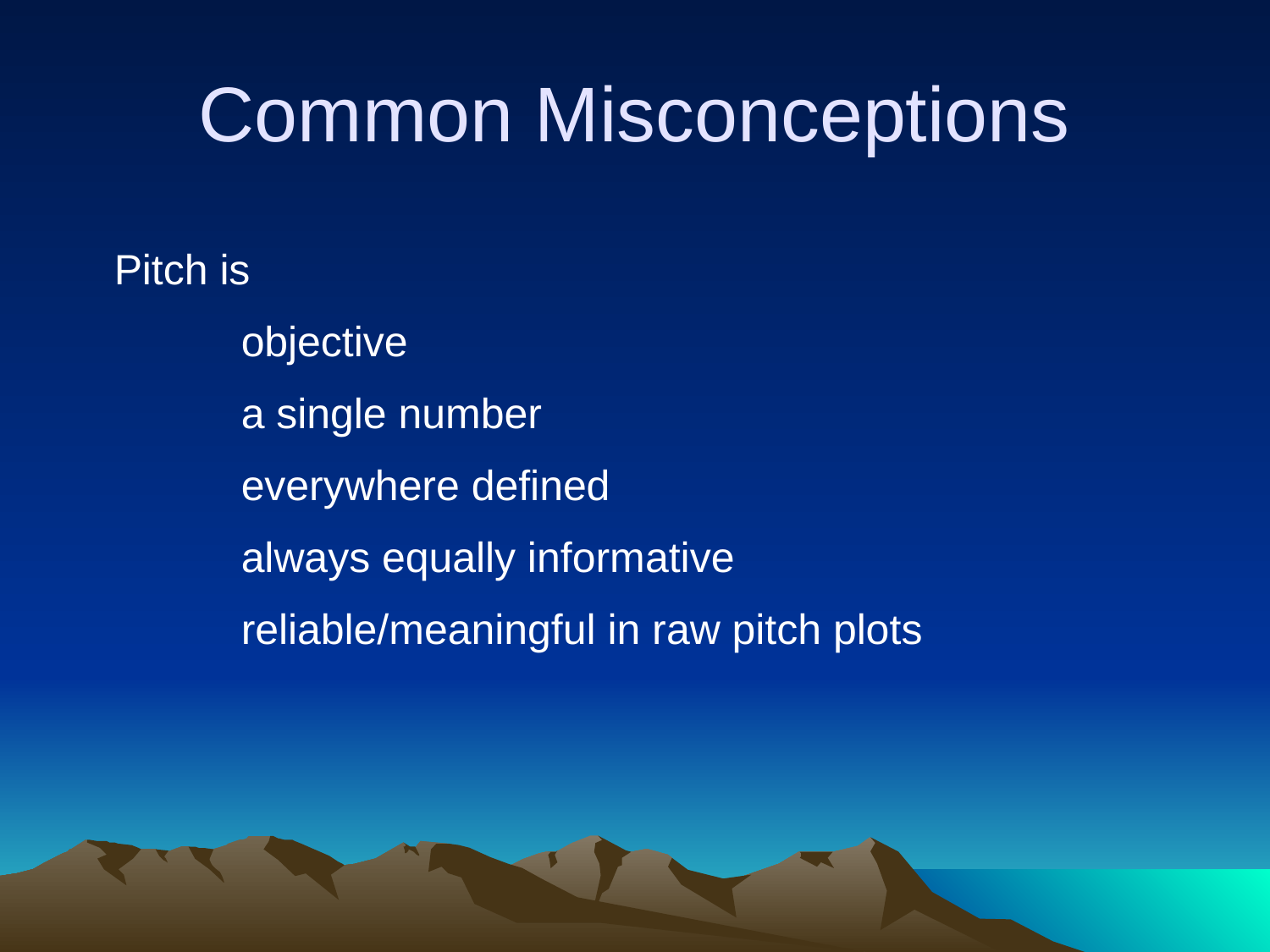

# Common Misconceptions
Pitch is
	objective
	a single number
	everywhere defined
	always equally informative
	reliable/meaningful in raw pitch plots